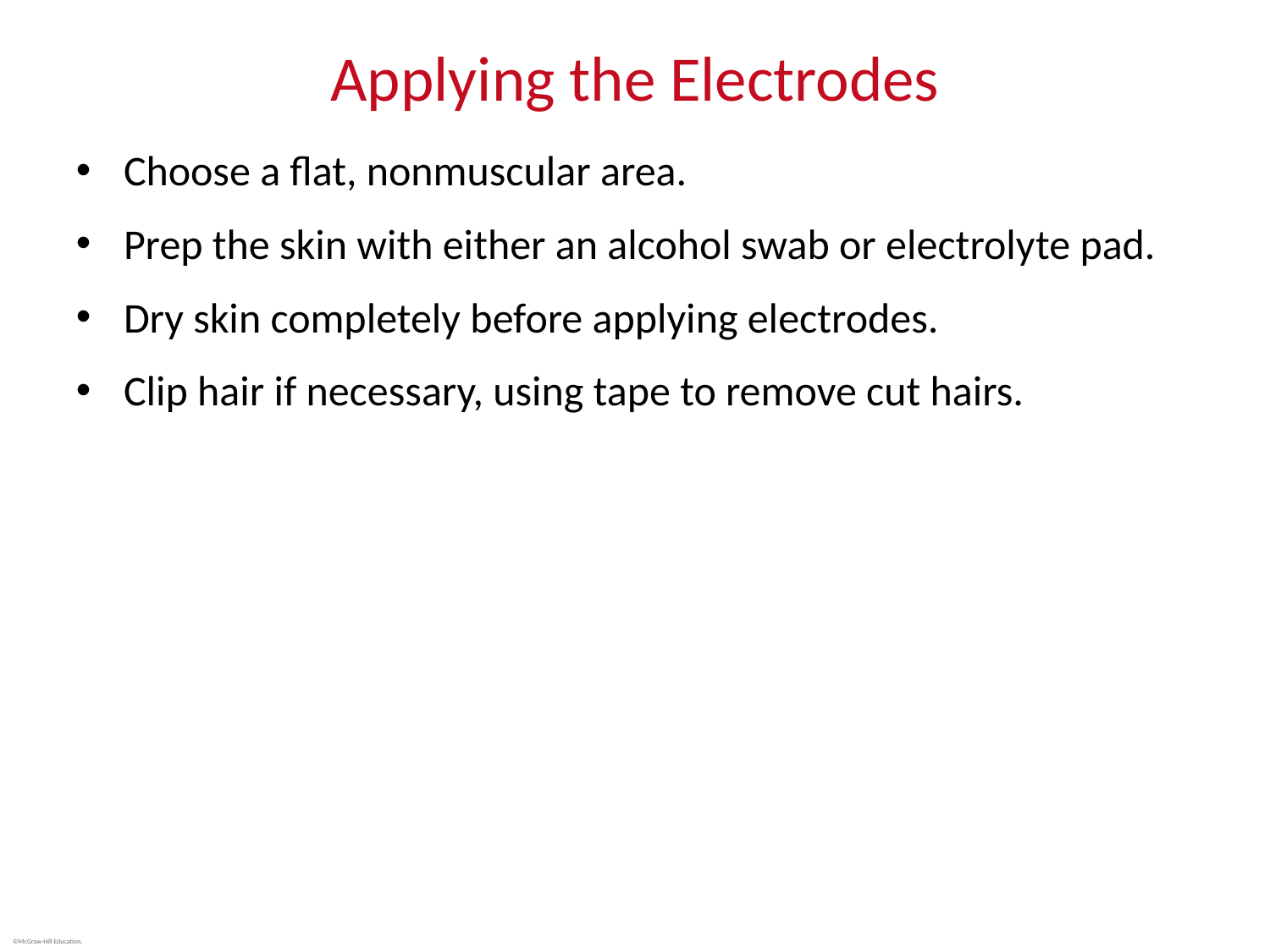

# Applying the Electrodes
Choose a flat, nonmuscular area.
Prep the skin with either an alcohol swab or electrolyte pad.
Dry skin completely before applying electrodes.
Clip hair if necessary, using tape to remove cut hairs.